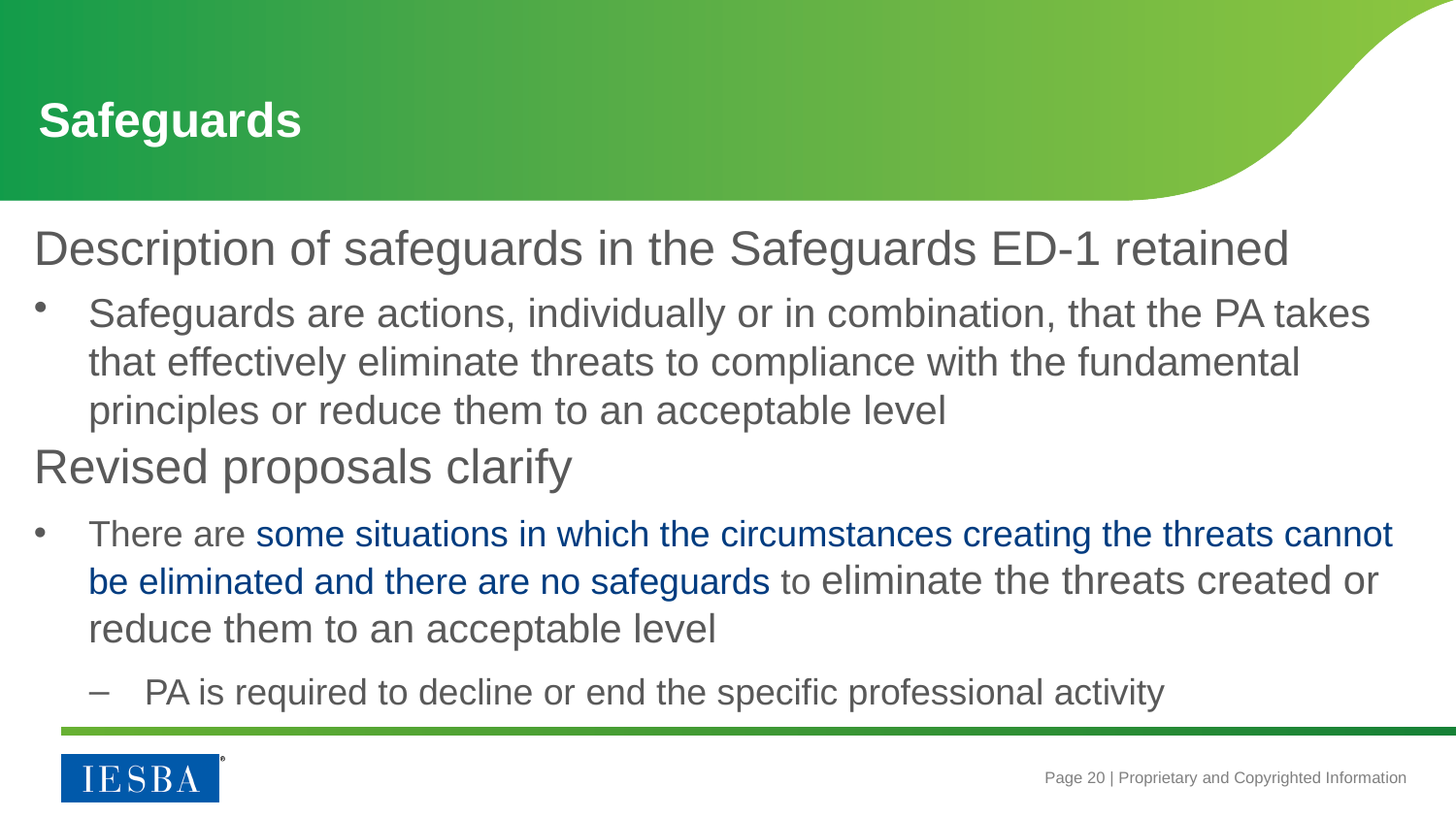

Safeguards
Description of safeguards in the Safeguards ED-1 retained
Safeguards are actions, individually or in combination, that the PA takes that effectively eliminate threats to compliance with the fundamental principles or reduce them to an acceptable level
Revised proposals clarify
There are some situations in which the circumstances creating the threats cannot be eliminated and there are no safeguards to eliminate the threats created or reduce them to an acceptable level
PA is required to decline or end the specific professional activity